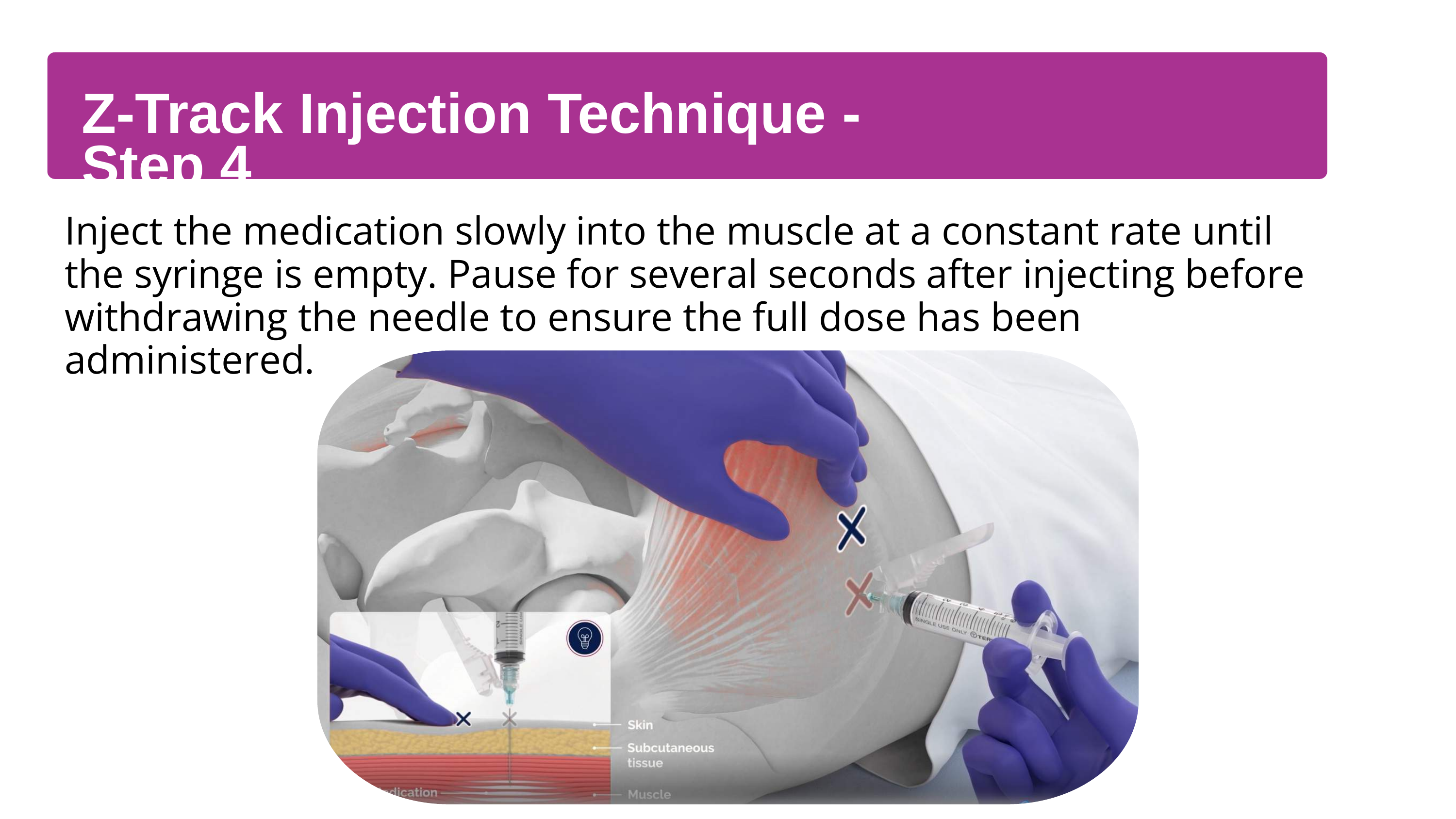

Z-Track Injection Technique - Step 4
Inject the medication slowly into the muscle at a constant rate until the syringe is empty. Pause for several seconds after injecting before withdrawing the needle to ensure the full dose has been administered.